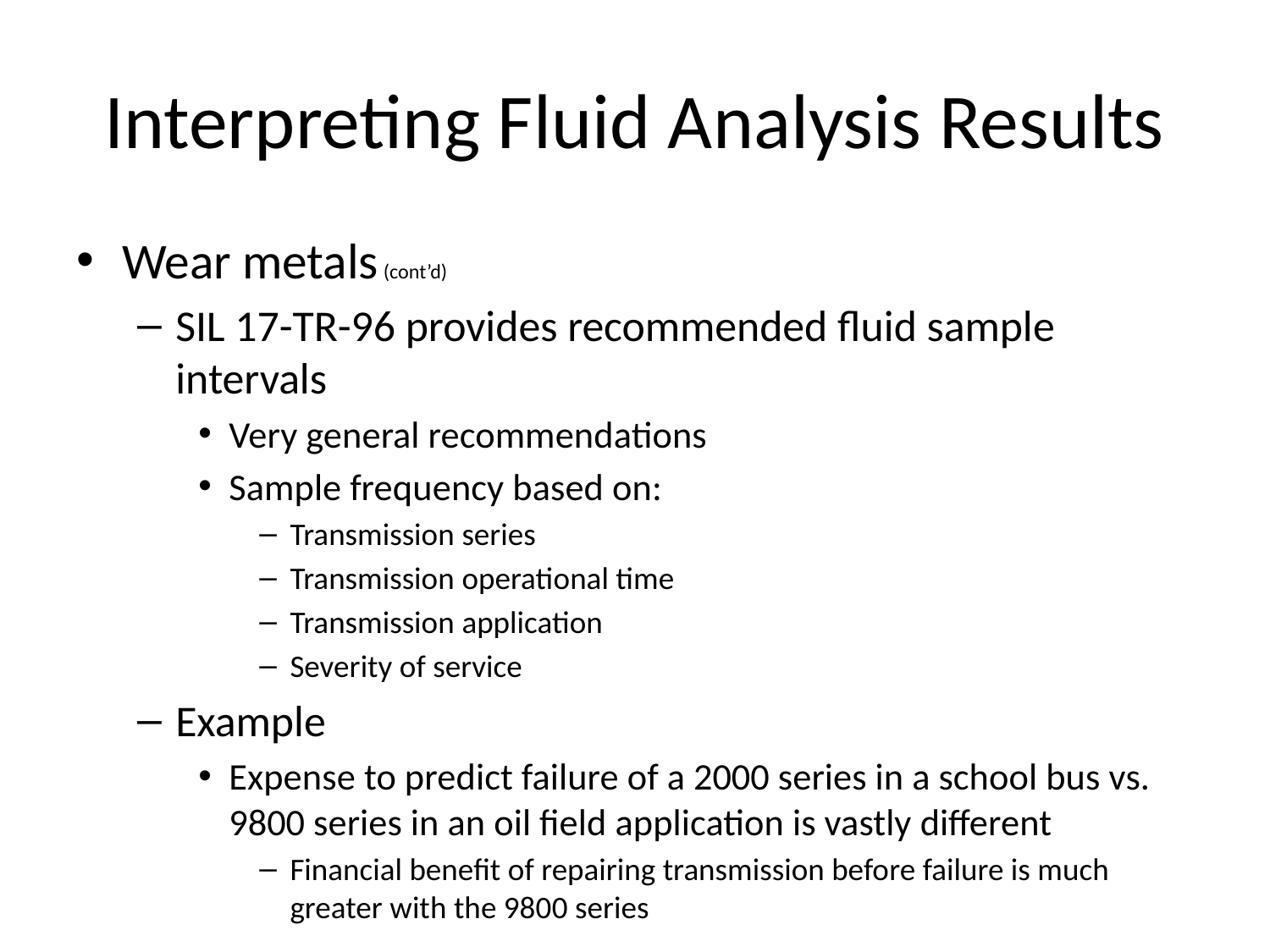

# Interpreting Fluid Analysis Results
Wear metals (cont’d)
SIL 17-TR-96 provides recommended fluid sample intervals
Very general recommendations
Sample frequency based on:
Transmission series
Transmission operational time
Transmission application
Severity of service
Example
Expense to predict failure of a 2000 series in a school bus vs. 9800 series in an oil field application is vastly different
Financial benefit of repairing transmission before failure is much greater with the 9800 series